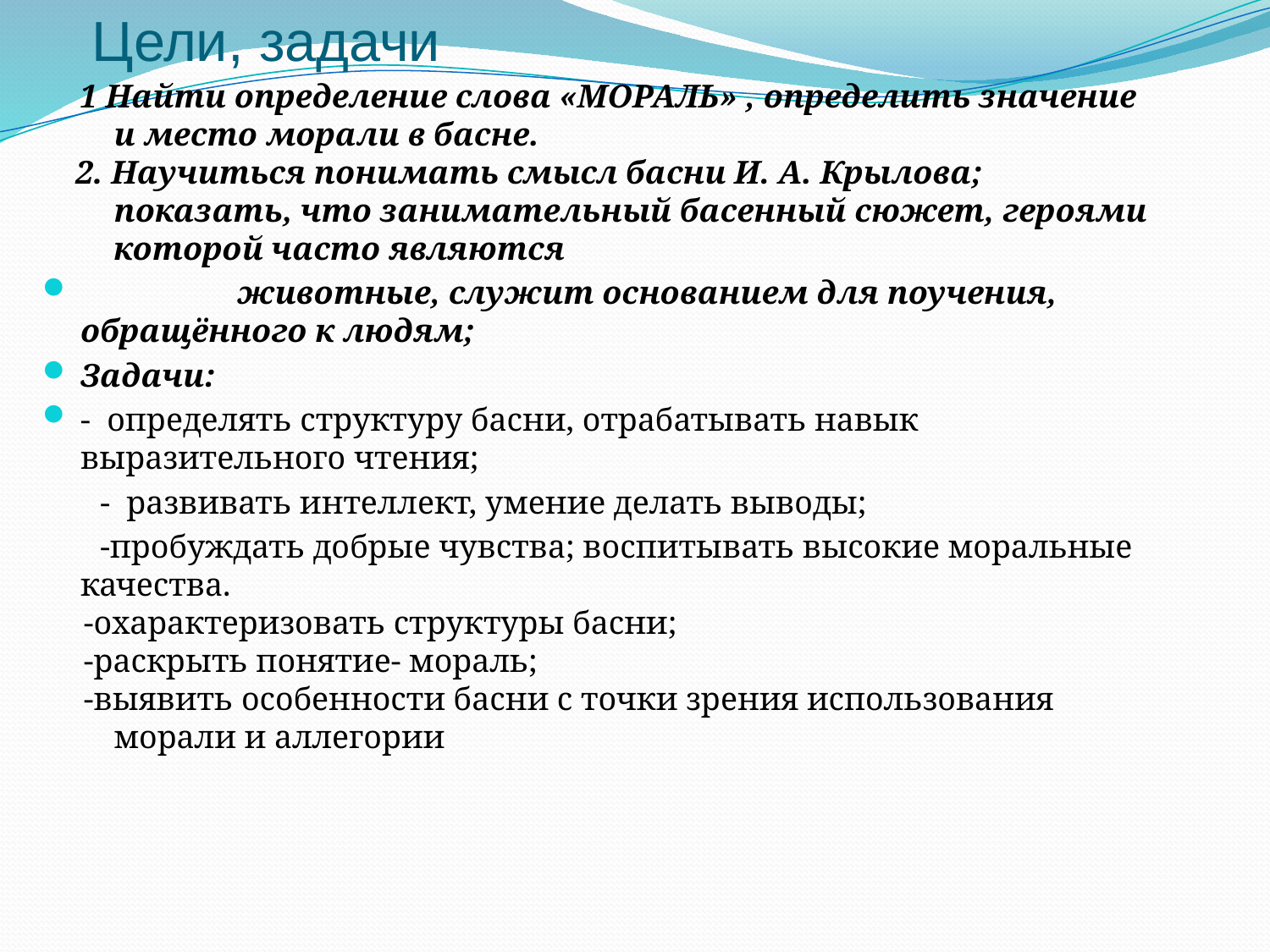

# Цели, задачи
     1 Найти определение слова «МОРАЛЬ» , определить значение  и место морали в басне.
    2. Научиться понимать смысл басни И. А. Крылова; показать, что занимательный басенный сюжет, героями которой часто являются
                   животные, служит основанием для поучения, обращённого к людям;
Задачи:
-  определять структуру басни, отрабатывать навык выразительного чтения;
       -  развивать интеллект, умение делать выводы;
       -пробуждать добрые чувства; воспитывать высокие моральные качества.
     -охарактеризовать структуры басни;
     -раскрыть понятие- мораль;
     -выявить особенности басни с точки зрения использования морали и аллегории